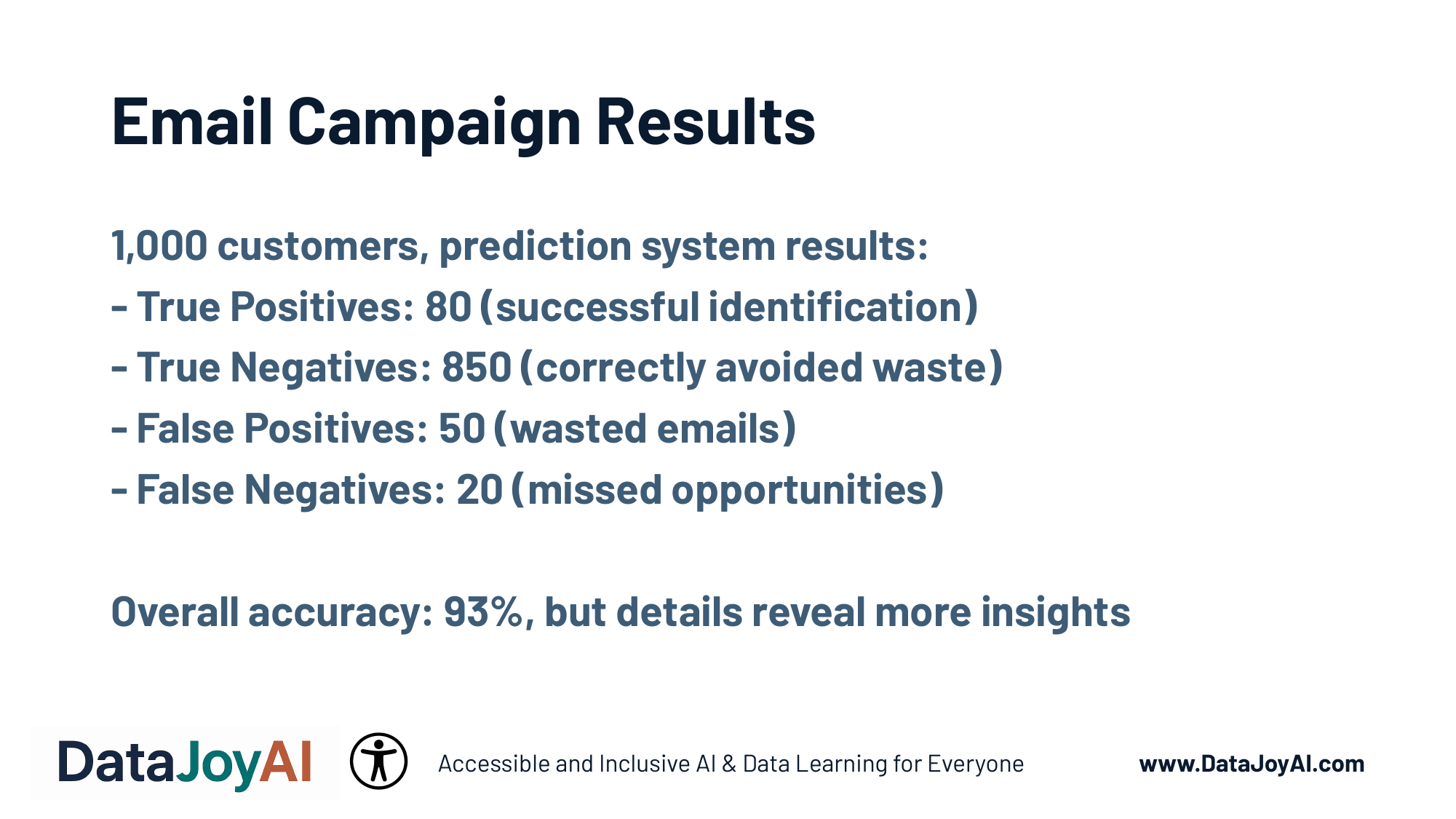

# Email Campaign Results
1,000 customers, prediction system results:
- True Positives: 80 (successful identification)
- True Negatives: 850 (correctly avoided waste)
- False Positives: 50 (wasted emails)
- False Negatives: 20 (missed opportunities)

Overall accuracy: 93%, but details reveal more insights